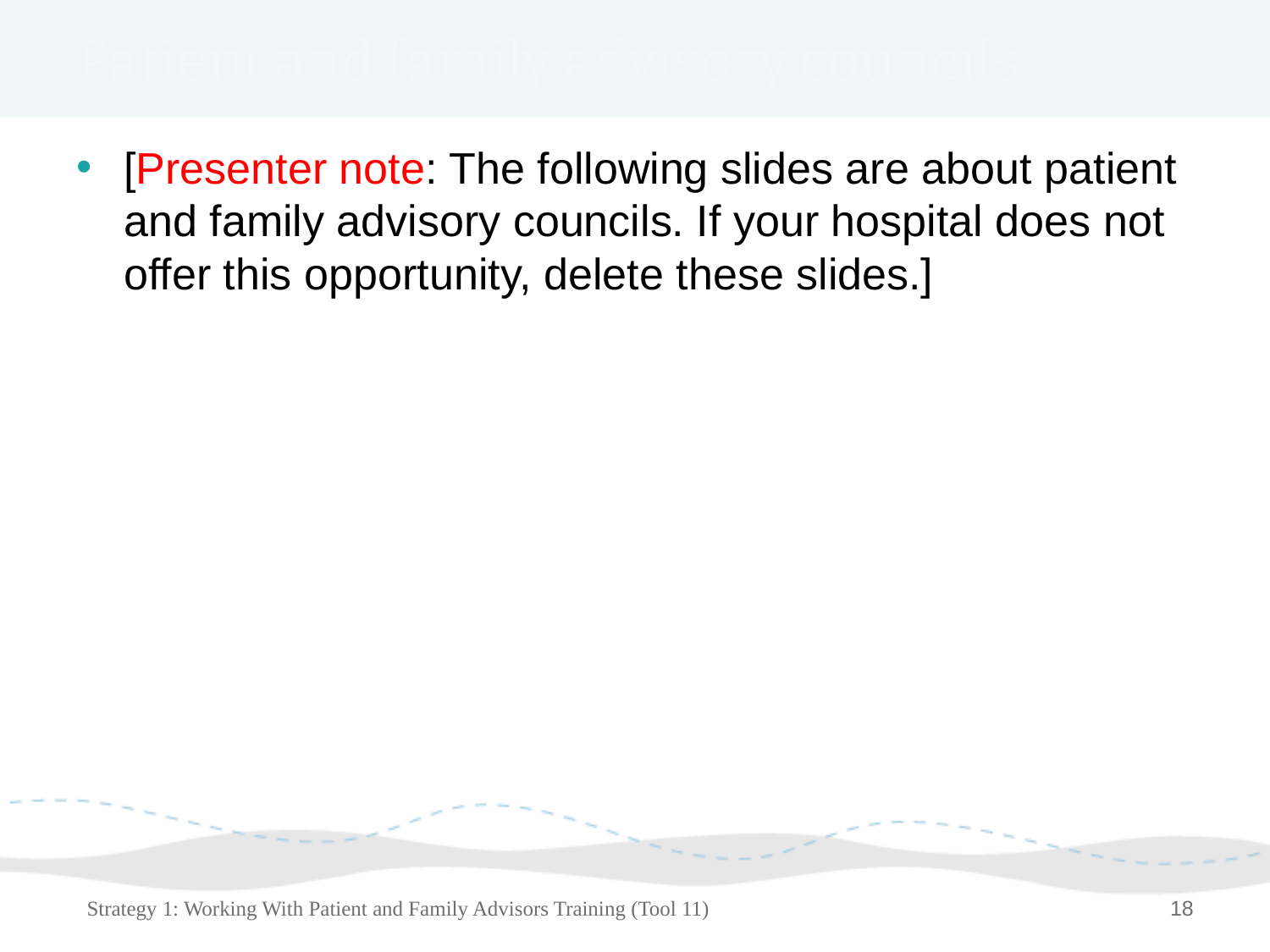

# Patient and family advisory councils
[Presenter note: The following slides are about patient and family advisory councils. If your hospital does not offer this opportunity, delete these slides.]
Strategy 1: Working With Patient and Family Advisors Training (Tool 11)
18